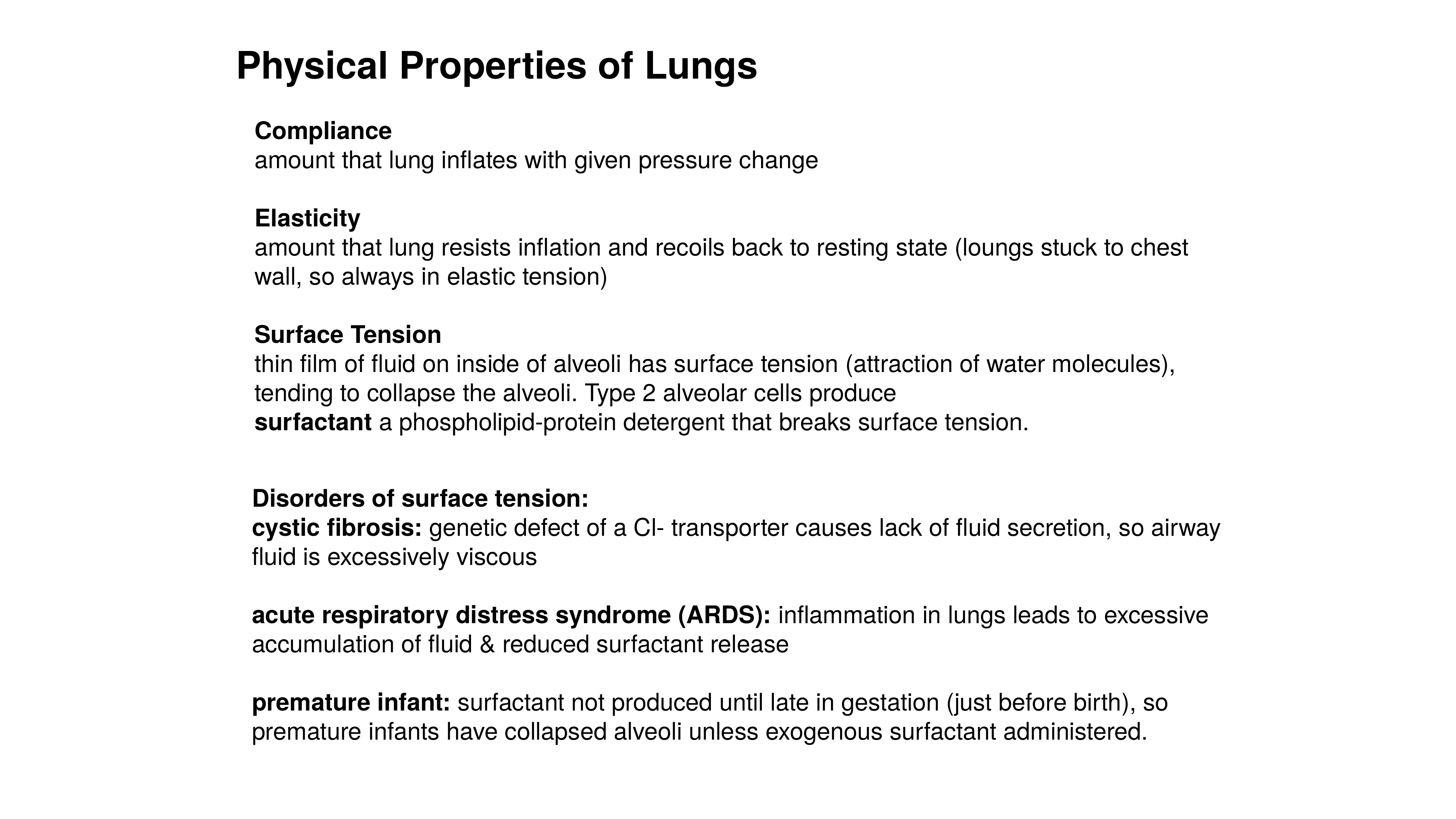

Physical Properties of Lungs
Compliance
amount that lung inflates with given pressure change

Elasticity
amount that lung resists inflation and recoils back to resting state (loungs stuck to chest wall, so always in elastic tension)

Surface Tension
thin film of fluid on inside of alveoli has surface tension (attraction of water molecules), tending to collapse the alveoli. Type 2 alveolar cells produce
surfactant a phospholipid-protein detergent that breaks surface tension.
Disorders of surface tension:
cystic fibrosis: genetic defect of a Cl- transporter causes lack of fluid secretion, so airway fluid is excessively viscous

acute respiratory distress syndrome (ARDS): inflammation in lungs leads to excessive accumulation of fluid & reduced surfactant release

premature infant: surfactant not produced until late in gestation (just before birth), so premature infants have collapsed alveoli unless exogenous surfactant administered.